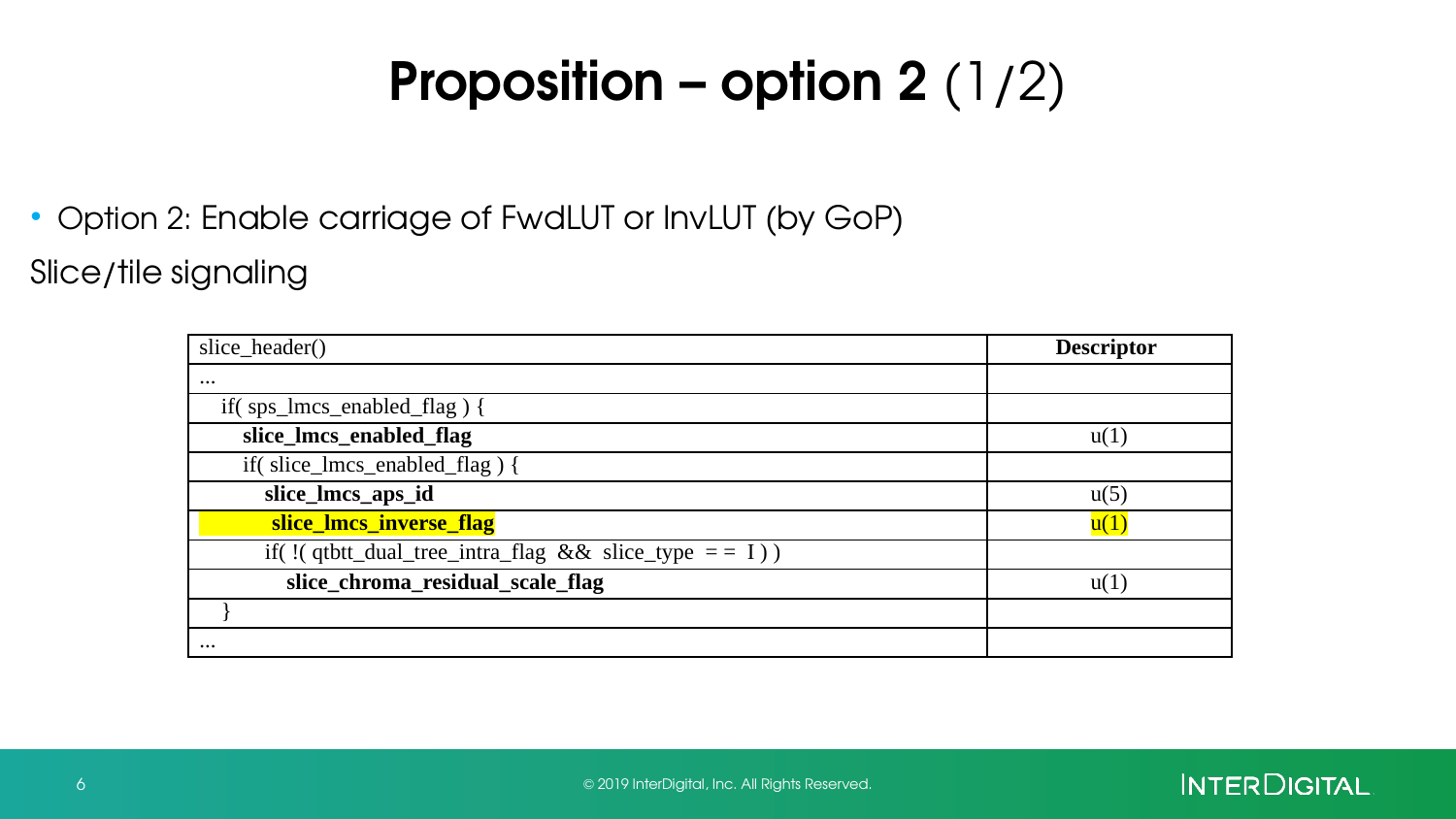

# Proposition – option 2 (1/2)
Option 2: Enable carriage of FwdLUT or InvLUT (by GoP)
Slice/tile signaling

| slice\_header() | Descriptor |
| --- | --- |
| ... |  |
| if( sps\_lmcs\_enabled\_flag ) { |  |
| slice\_lmcs\_enabled\_flag | u(1) |
| if( slice\_lmcs\_enabled\_flag ) { |  |
| slice\_lmcs\_aps\_id | u(5) |
| slice\_lmcs\_inverse\_flag | u(1) |
| if( !( qtbtt\_dual\_tree\_intra\_flag && slice\_type = = I ) ) |  |
| slice\_chroma\_residual\_scale\_flag | u(1) |
| } |  |
| ... |  |
6
© 2019 InterDigital, Inc. All Rights Reserved.